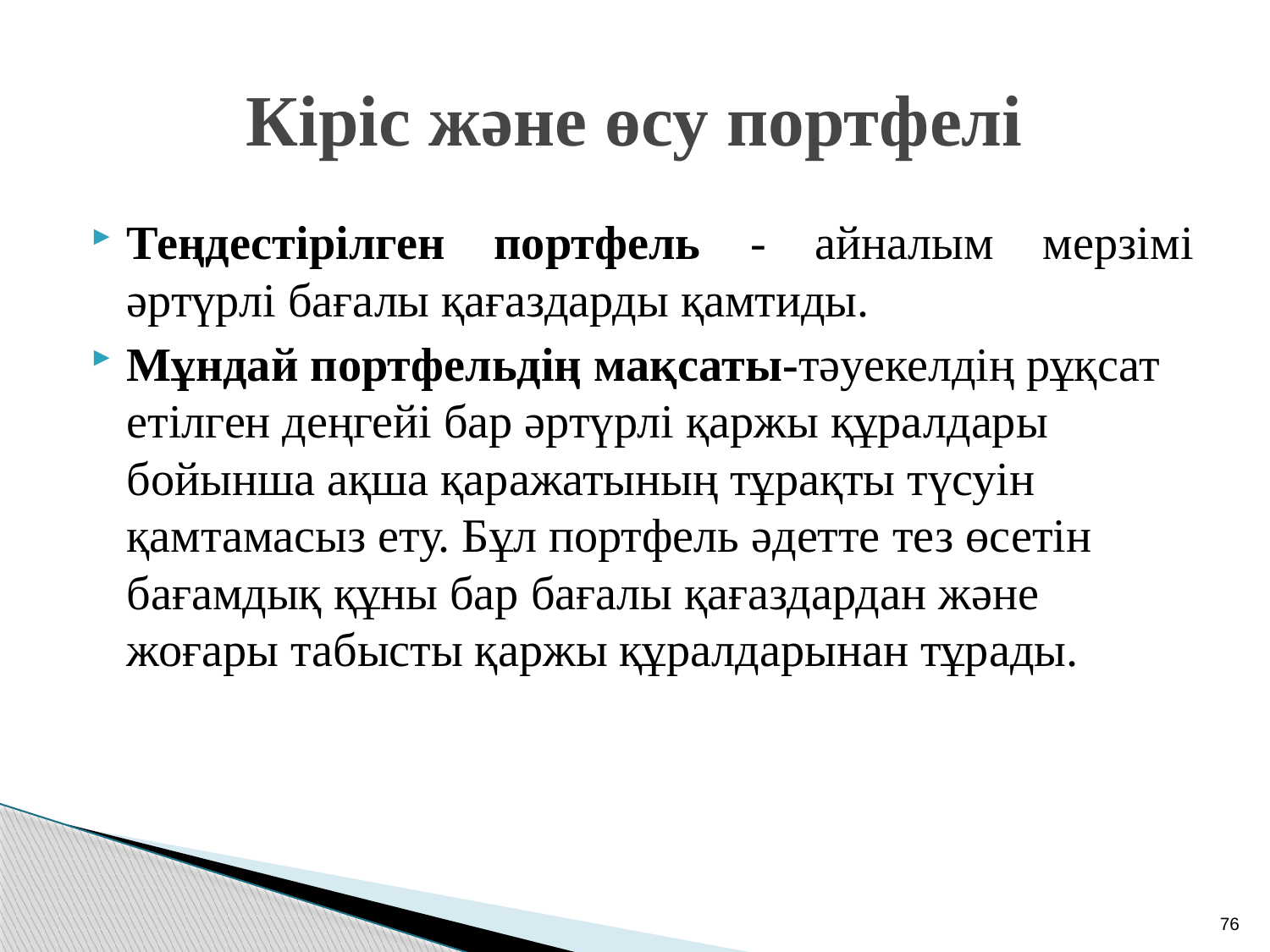

# Кіріс және өсу портфелі
Теңдестірілген портфель - айналым мерзімі әртүрлі бағалы қағаздарды қамтиды.
Мұндай портфельдің мақсаты-тәуекелдің рұқсат етілген деңгейі бар әртүрлі қаржы құралдары бойынша ақша қаражатының тұрақты түсуін қамтамасыз ету. Бұл портфель әдетте тез өсетін бағамдық құны бар бағалы қағаздардан және жоғары табысты қаржы құралдарынан тұрады.

76